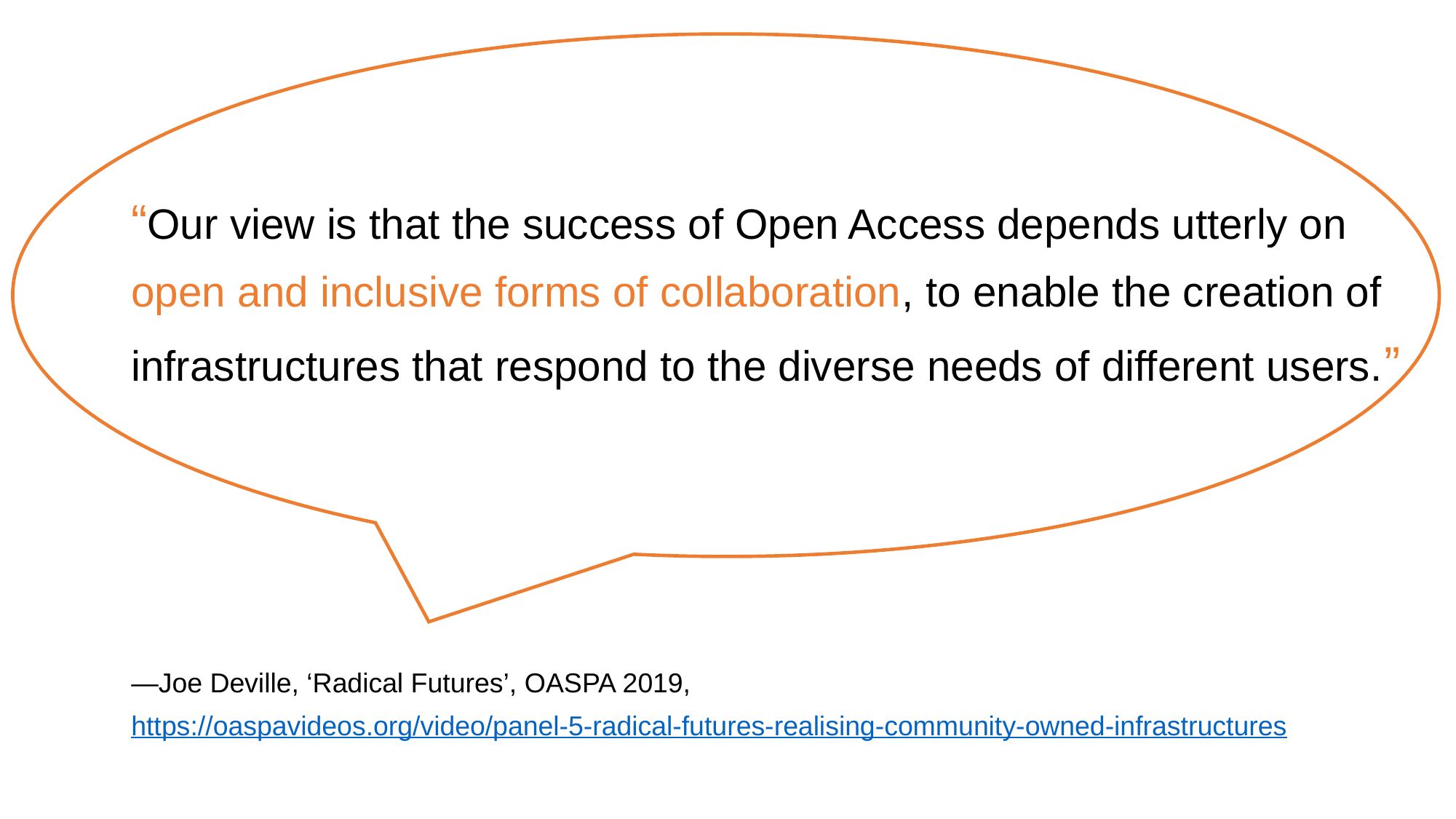

“Our view is that the success of Open Access depends utterly on
open and inclusive forms of collaboration, to enable the creation of infrastructures that respond to the diverse needs of different users.”

—Joe Deville, ‘Radical Futures’, OASPA 2019, https://oaspavideos.org/video/panel-5-radical-futures-realising-community-owned-infrastructures